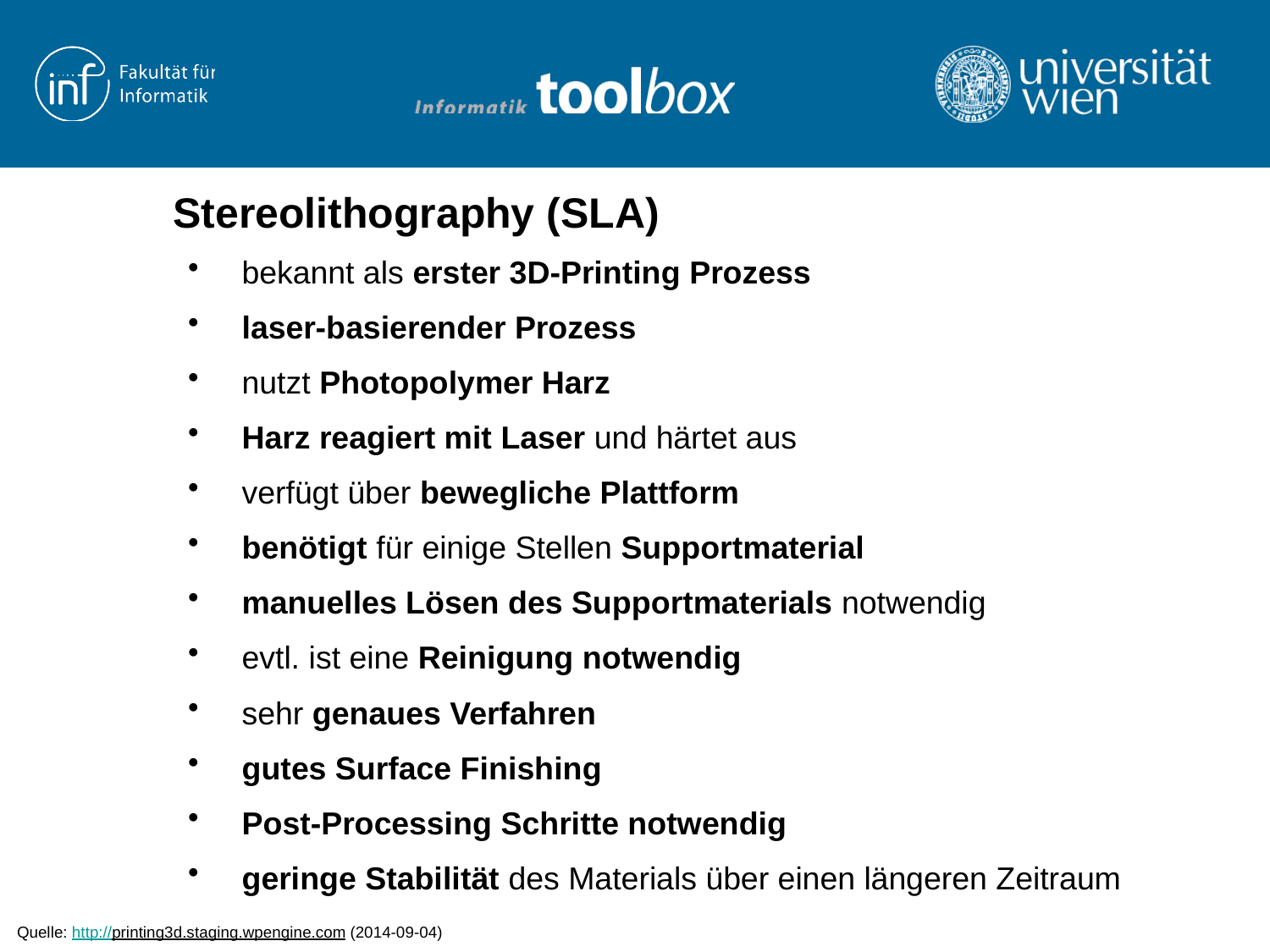

# Stereolithography (SLA)
 bekannt als erster 3D-Printing Prozess
 laser-basierender Prozess
 nutzt Photopolymer Harz
 Harz reagiert mit Laser und härtet aus
 verfügt über bewegliche Plattform
 benötigt für einige Stellen Supportmaterial
 manuelles Lösen des Supportmaterials notwendig
 evtl. ist eine Reinigung notwendig
 sehr genaues Verfahren
 gutes Surface Finishing
 Post-Processing Schritte notwendig
 geringe Stabilität des Materials über einen längeren Zeitraum
Quelle: http://printing3d.staging.wpengine.com (2014-09-04)